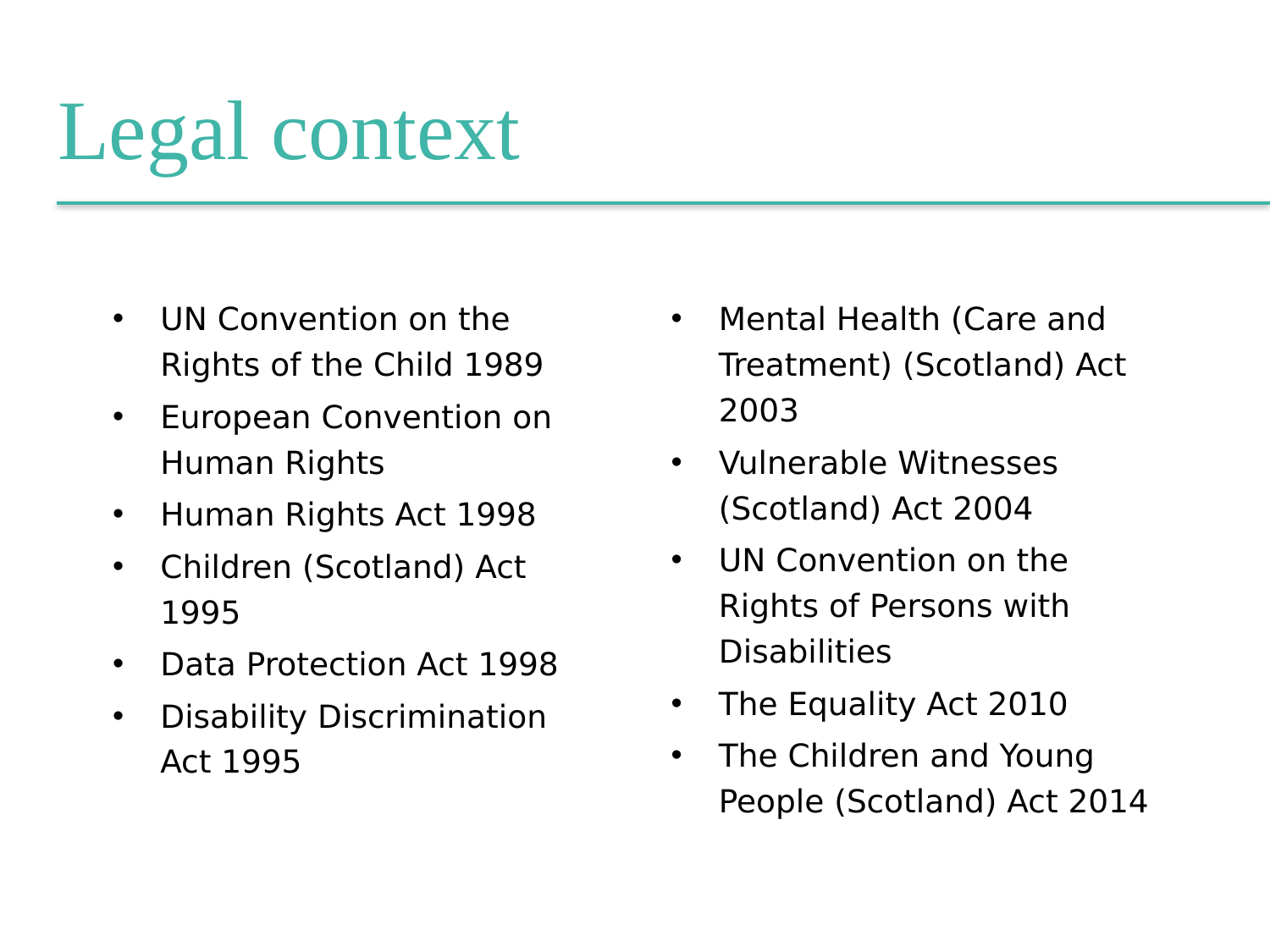

Legal context
UN Convention on the Rights of the Child 1989
European Convention on Human Rights
Human Rights Act 1998
Children (Scotland) Act 1995
Data Protection Act 1998
Disability Discrimination Act 1995
Mental Health (Care and Treatment) (Scotland) Act 2003
Vulnerable Witnesses (Scotland) Act 2004
UN Convention on the Rights of Persons with Disabilities
The Equality Act 2010
The Children and Young People (Scotland) Act 2014